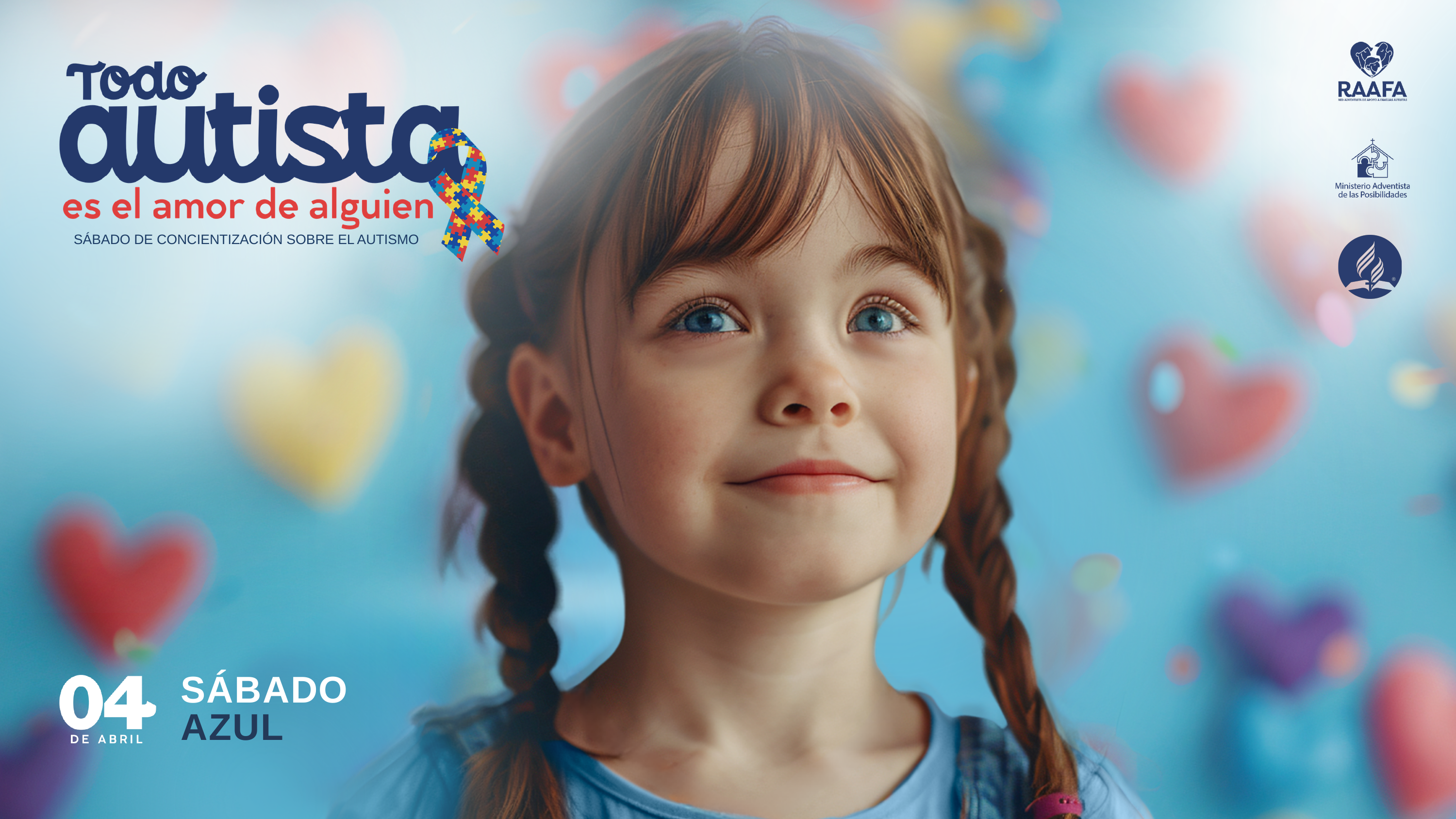

SÁBADO DE CONCIENTIZACIÓN SOBRE EL AUTISMO

SÁBADO
AZUL